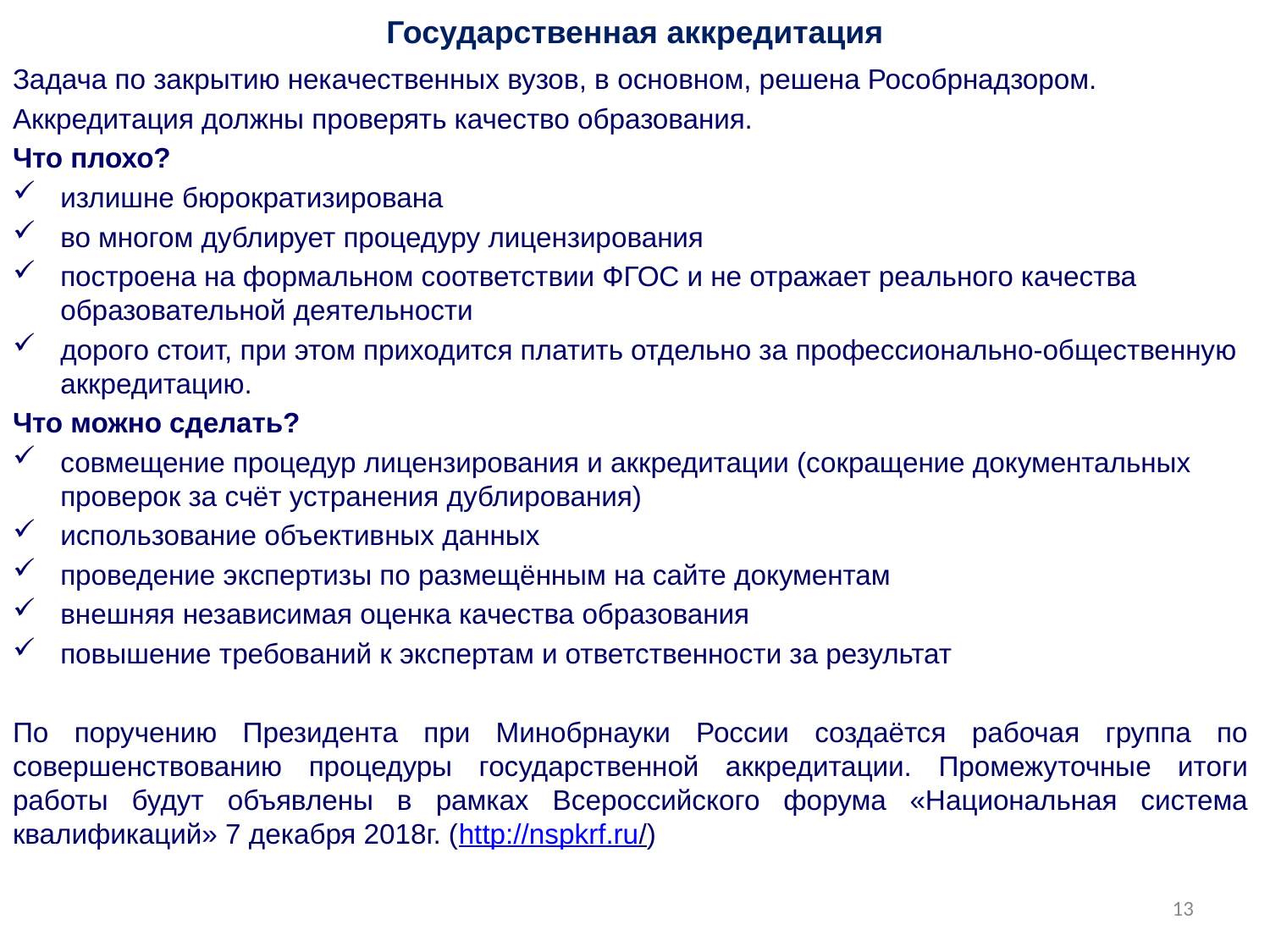

# Государственная аккредитация
Задача по закрытию некачественных вузов, в основном, решена Рособрнадзором.
Аккредитация должны проверять качество образования.
Что плохо?
излишне бюрократизирована
во многом дублирует процедуру лицензирования
построена на формальном соответствии ФГОС и не отражает реального качества образовательной деятельности
дорого стоит, при этом приходится платить отдельно за профессионально-общественную аккредитацию.
Что можно сделать?
совмещение процедур лицензирования и аккредитации (сокращение документальных проверок за счёт устранения дублирования)
использование объективных данных
проведение экспертизы по размещённым на сайте документам
внешняя независимая оценка качества образования
повышение требований к экспертам и ответственности за результат

По поручению Президента при Минобрнауки России создаётся рабочая группа по совершенствованию процедуры государственной аккредитации. Промежуточные итоги работы будут объявлены в рамках Всероссийского форума «Национальная система квалификаций» 7 декабря 2018г. (http://nspkrf.ru/)

13